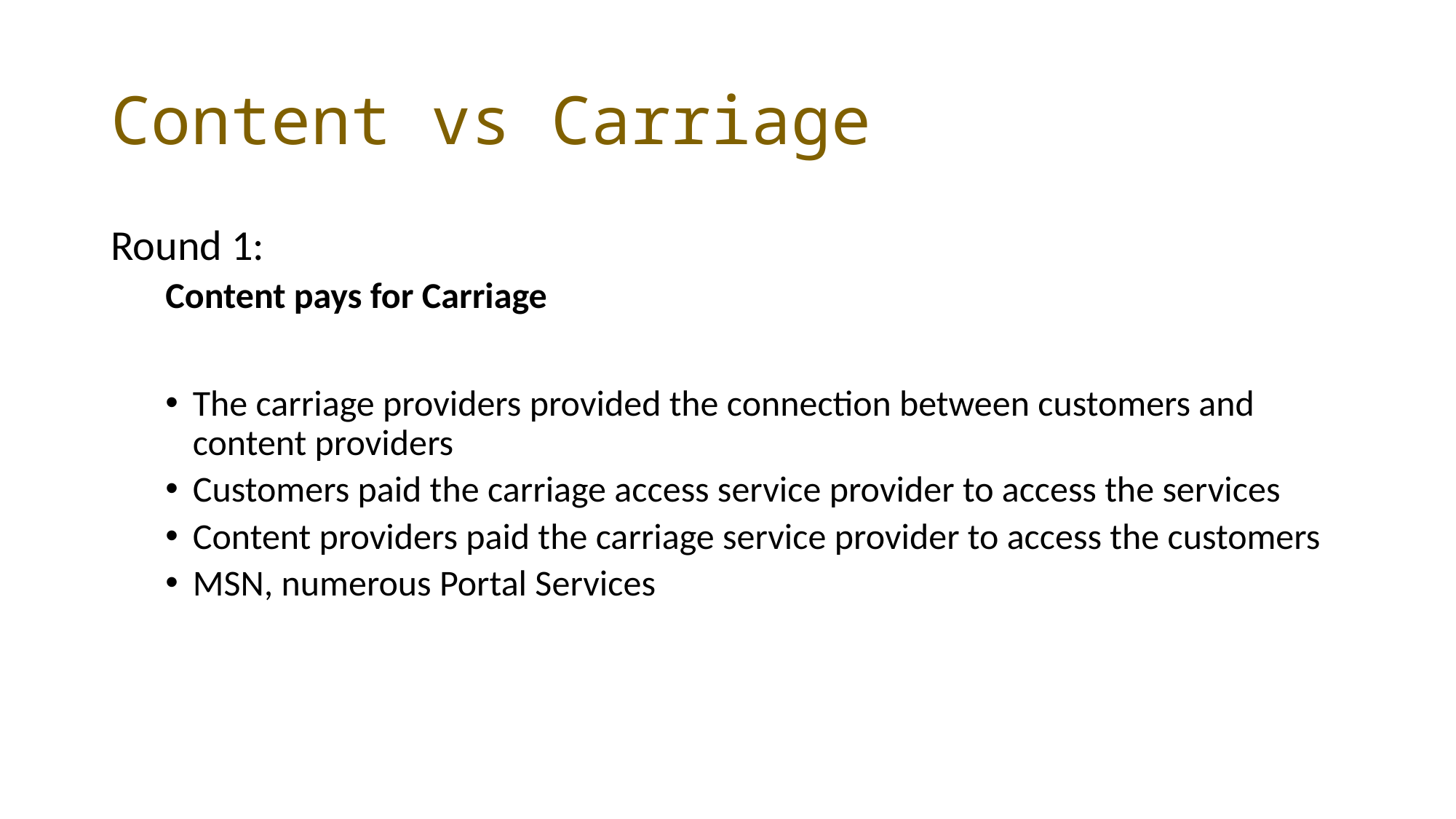

# Content vs Carriage
Round 1:
Content pays for Carriage

The carriage providers provided the connection between customers and content providers
Customers paid the carriage access service provider to access the services
Content providers paid the carriage service provider to access the customers
MSN, numerous Portal Services